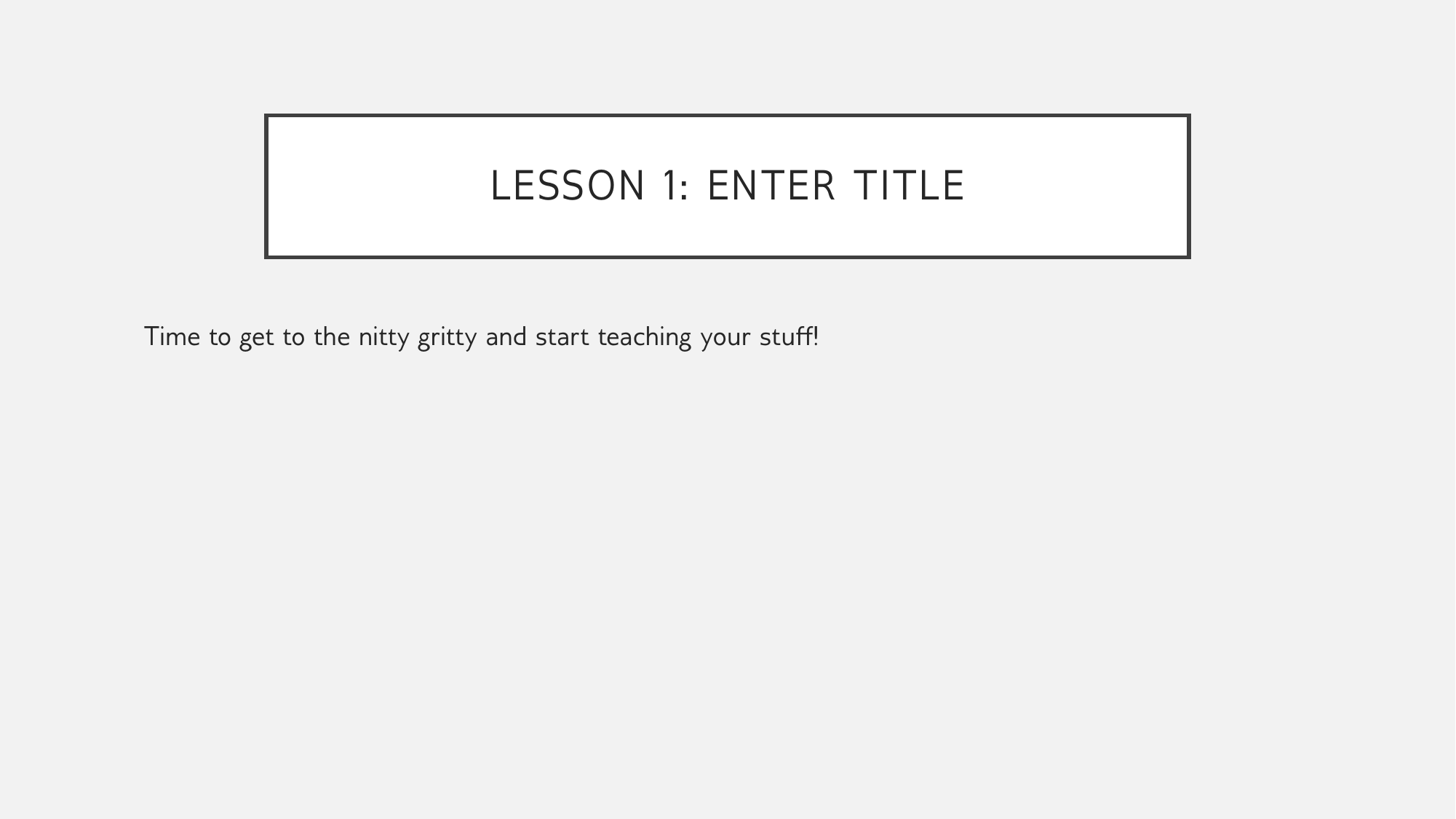

# Lesson 1: Enter Title
Time to get to the nitty gritty and start teaching your stuff!